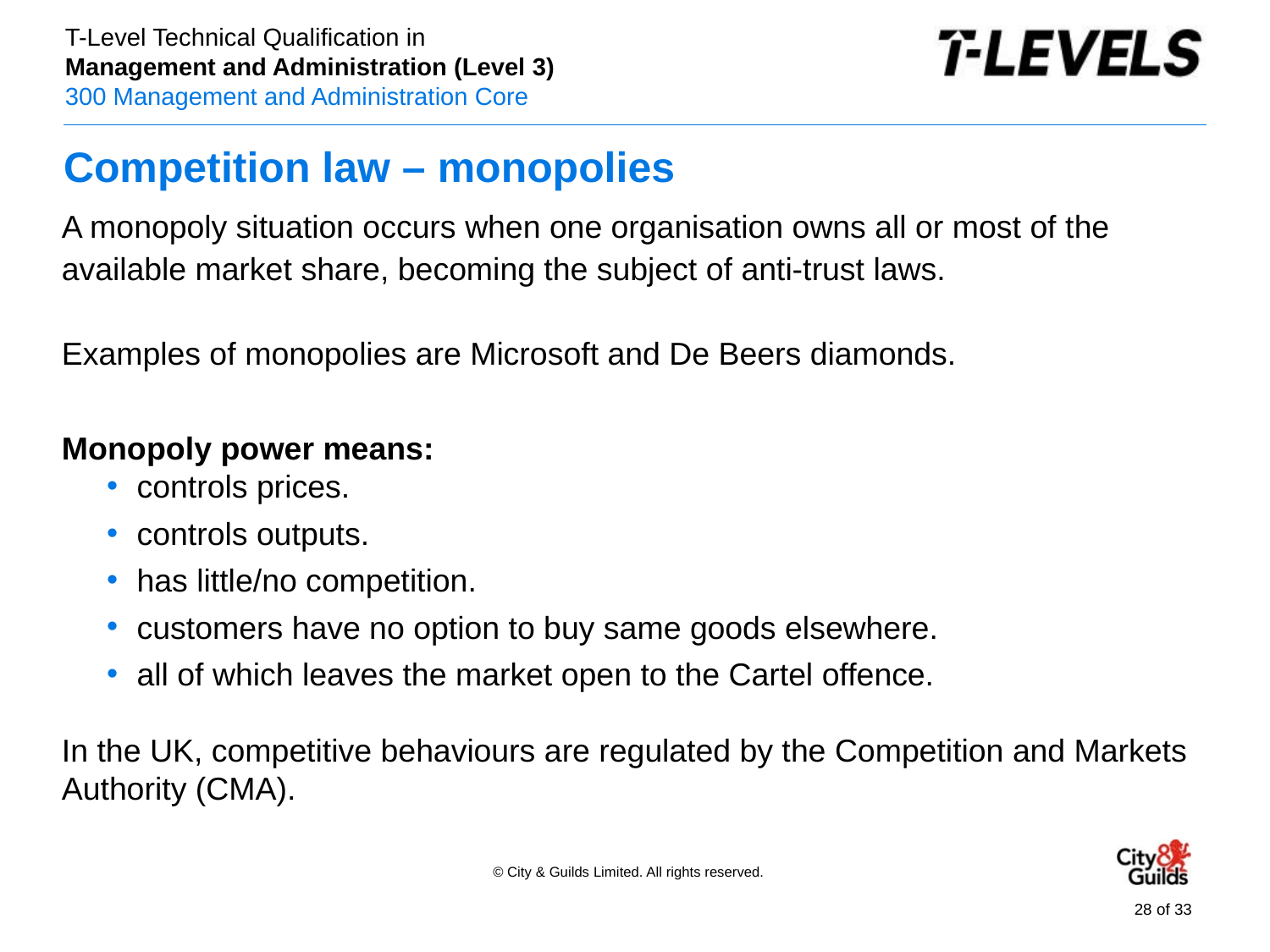

# Competition law – monopolies
A monopoly situation occurs when one organisation owns all or most of the available market share, becoming the subject of anti-trust laws.

Examples of monopolies are Microsoft and De Beers diamonds.

Monopoly power means:
controls prices.
controls outputs.
has little/no competition.
customers have no option to buy same goods elsewhere.
all of which leaves the market open to the Cartel offence.

In the UK, competitive behaviours are regulated by the Competition and Markets Authority (CMA).